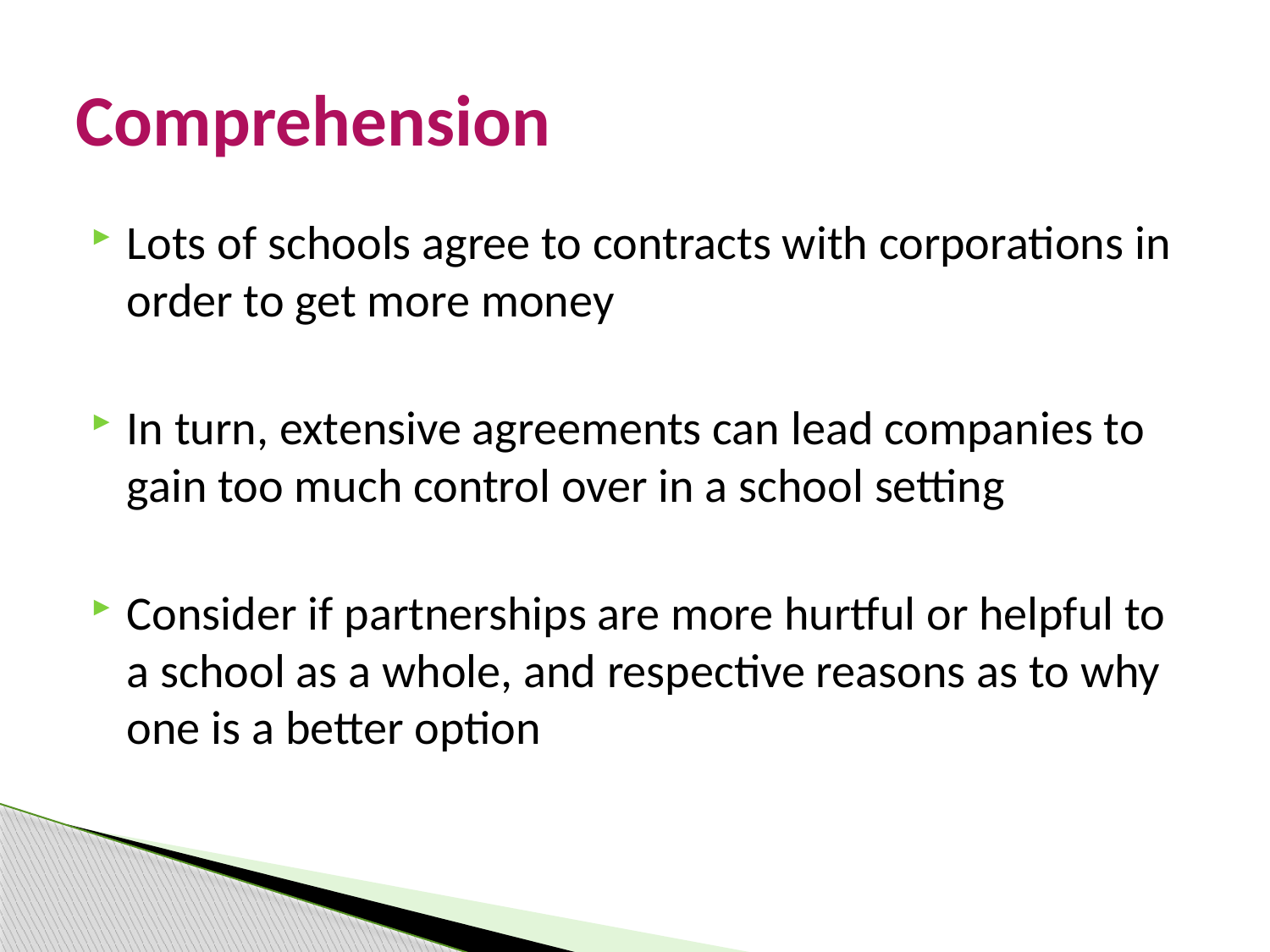

# Comprehension
Lots of schools agree to contracts with corporations in order to get more money

In turn, extensive agreements can lead companies to gain too much control over in a school setting

Consider if partnerships are more hurtful or helpful to a school as a whole, and respective reasons as to why one is a better option